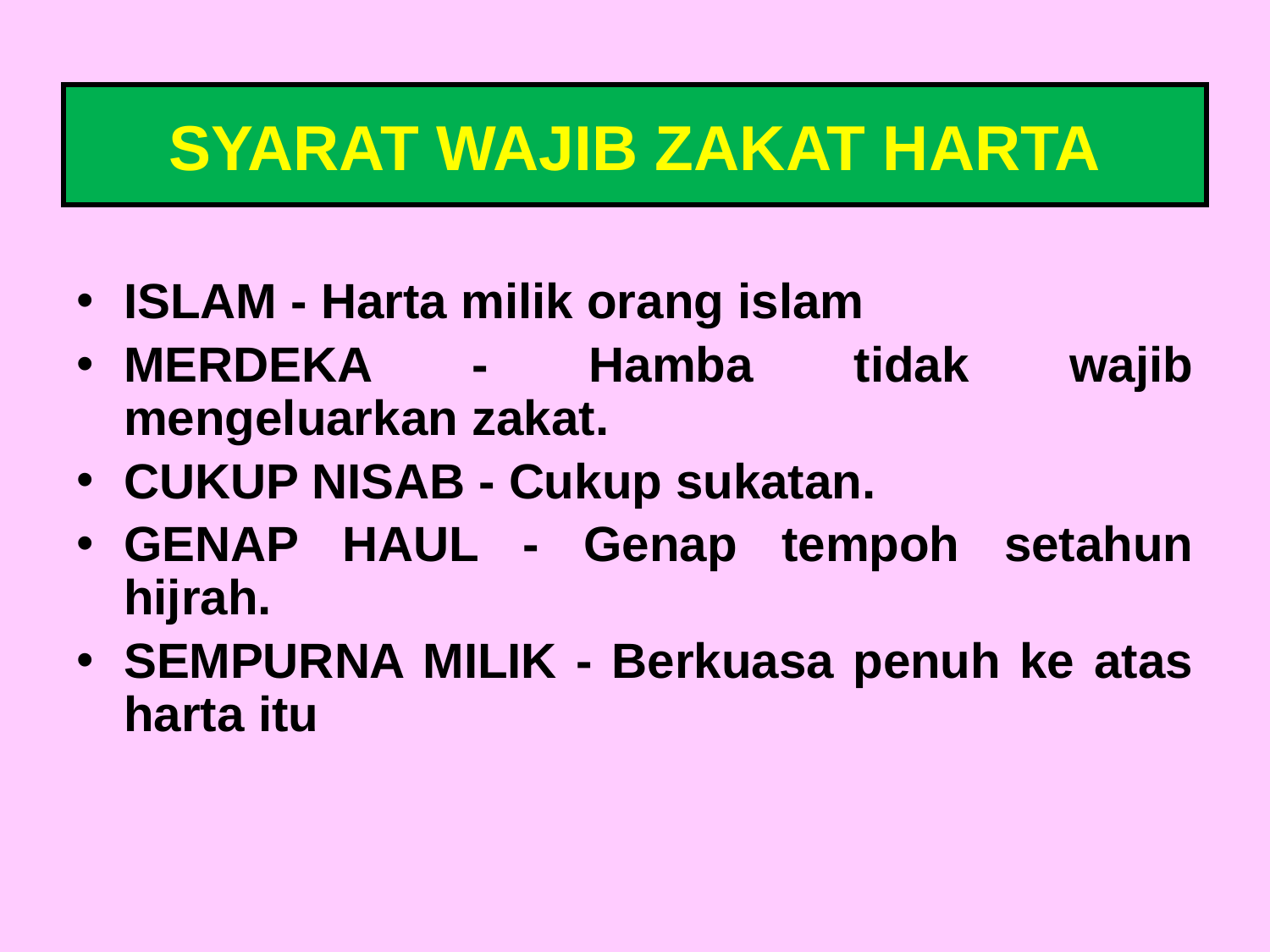

SYARAT WAJIB ZAKAT HARTA

ISLAM - Harta milik orang islam
MERDEKA - Hamba tidak wajib mengeluarkan zakat.
CUKUP NISAB - Cukup sukatan.
GENAP HAUL - Genap tempoh setahun hijrah.
SEMPURNA MILIK - Berkuasa penuh ke atas harta itu